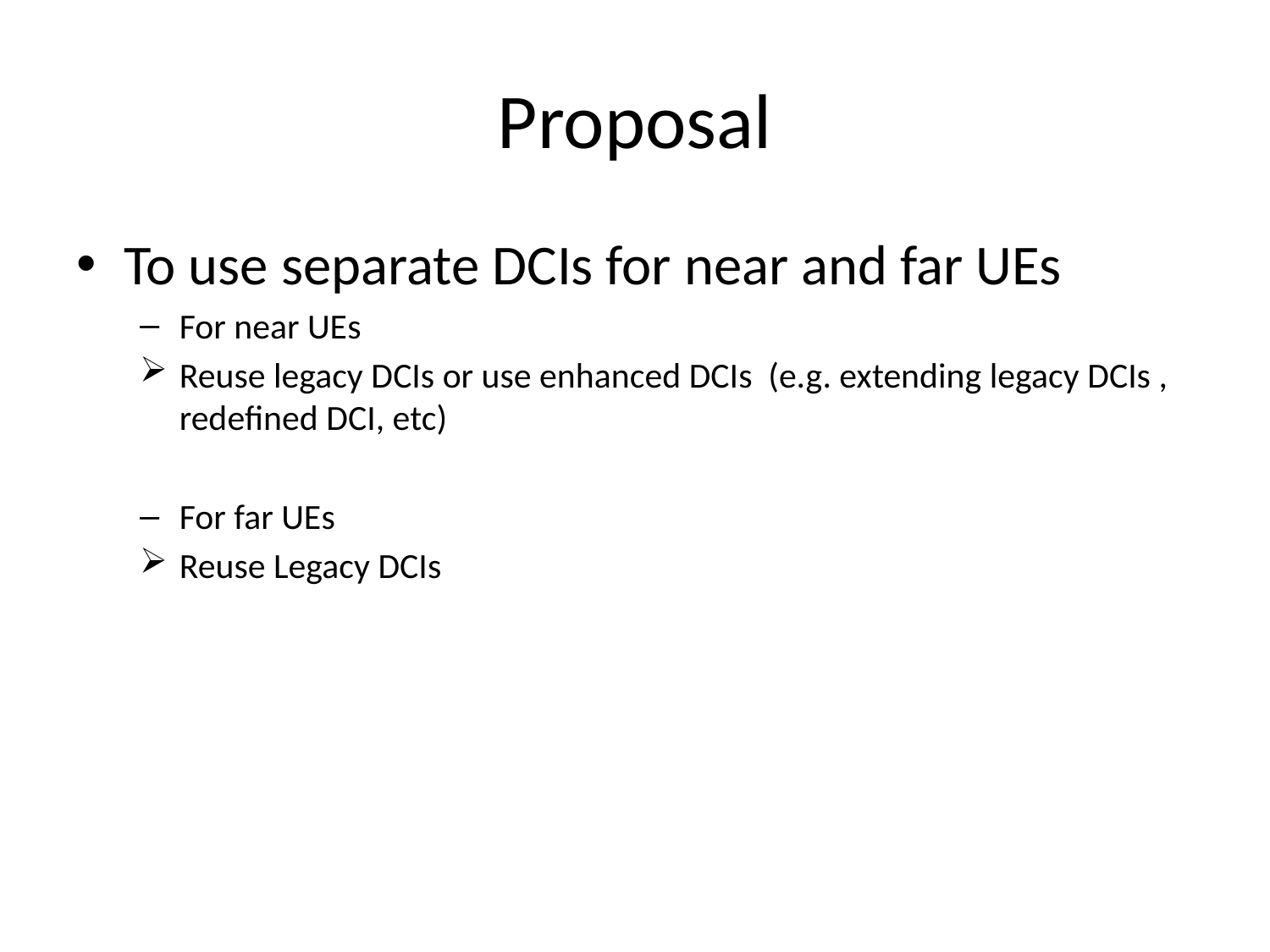

# Proposal
To use separate DCIs for near and far UEs
For near UEs
Reuse legacy DCIs or use enhanced DCIs  (e.g. extending legacy DCIs , redefined DCI, etc)

For far UEs
Reuse Legacy DCIs